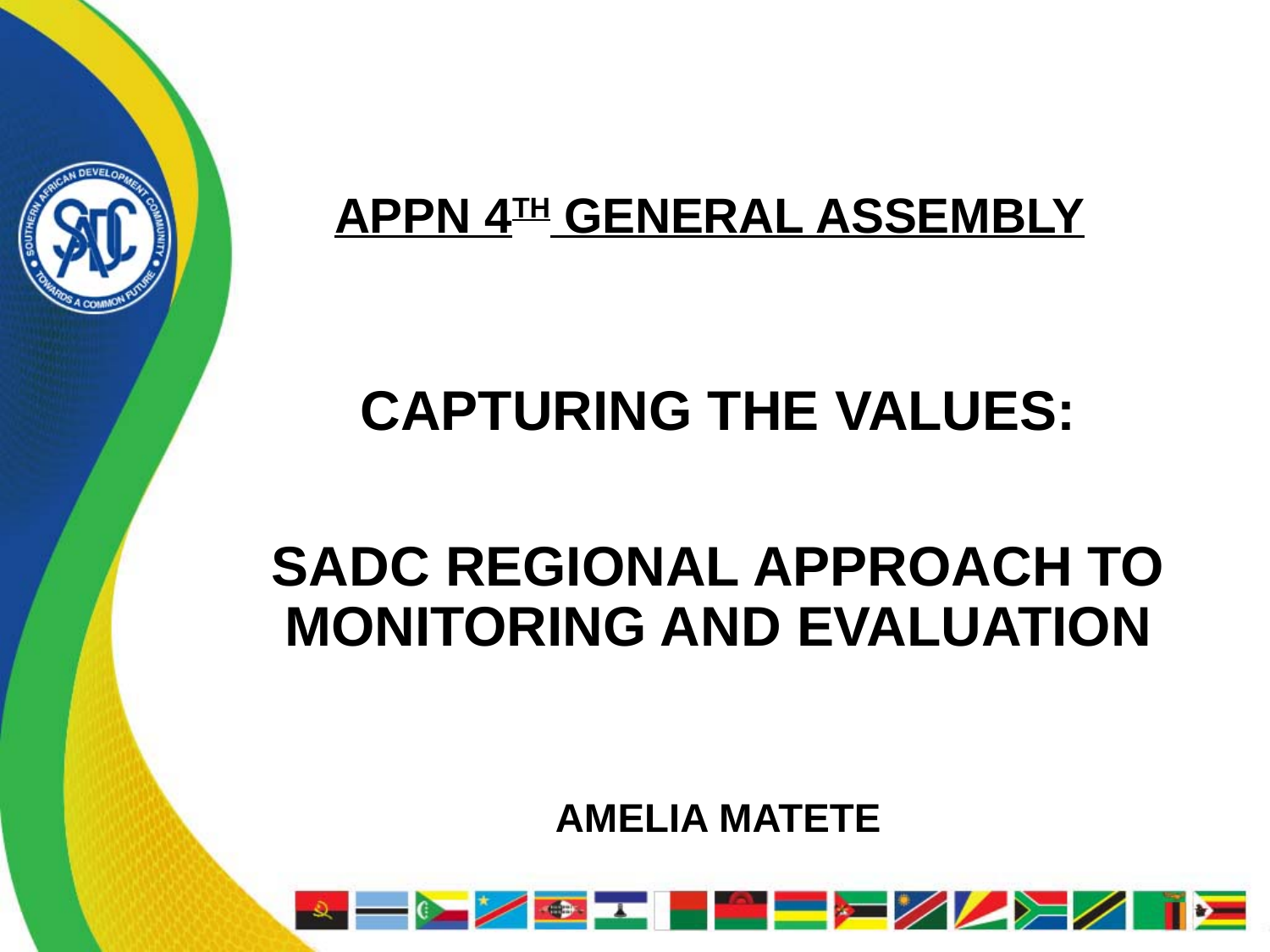

# APPN 4TH GENERAL ASSEMBLY
CAPTURING THE VALUES:

SADC REGIONAL APPROACH TO MONITORING AND EVALUATION

AMELIA MATETE